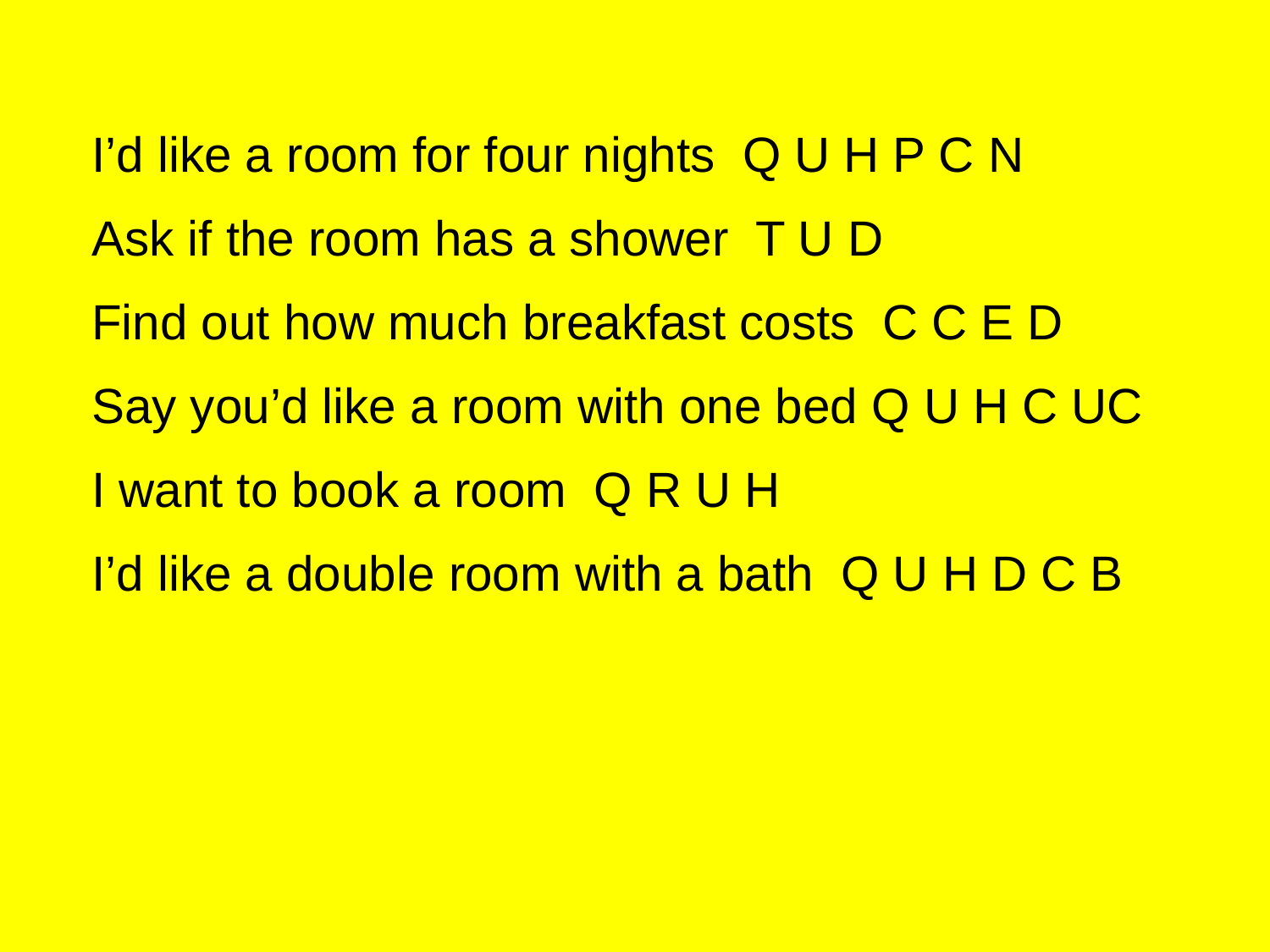

I’d like a room for four nights  Q U H P C N
Ask if the room has a shower  T U D
Find out how much breakfast costs  C C E D
Say you’d like a room with one bed Q U H C UC
I want to book a room  Q R U H
I’d like a double room with a bath  Q U H D C B